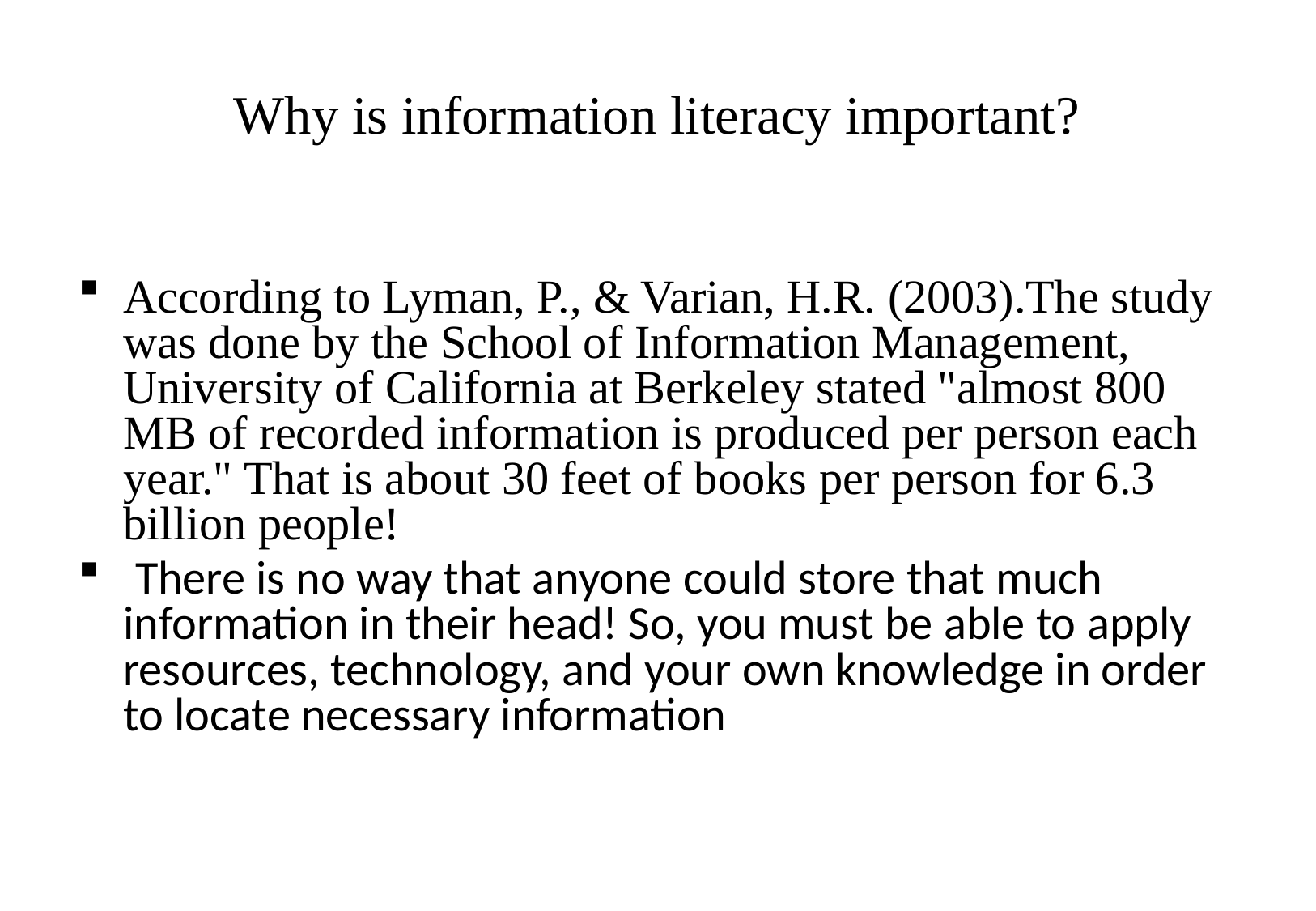

# Why is information literacy important?

According to Lyman, P., & Varian, H.R. (2003).The study was done by the School of Information Management, University of California at Berkeley stated "almost 800 MB of recorded information is produced per person each year." That is about 30 feet of books per person for 6.3 billion people!
 There is no way that anyone could store that much information in their head! So, you must be able to apply resources, technology, and your own knowledge in order to locate necessary information